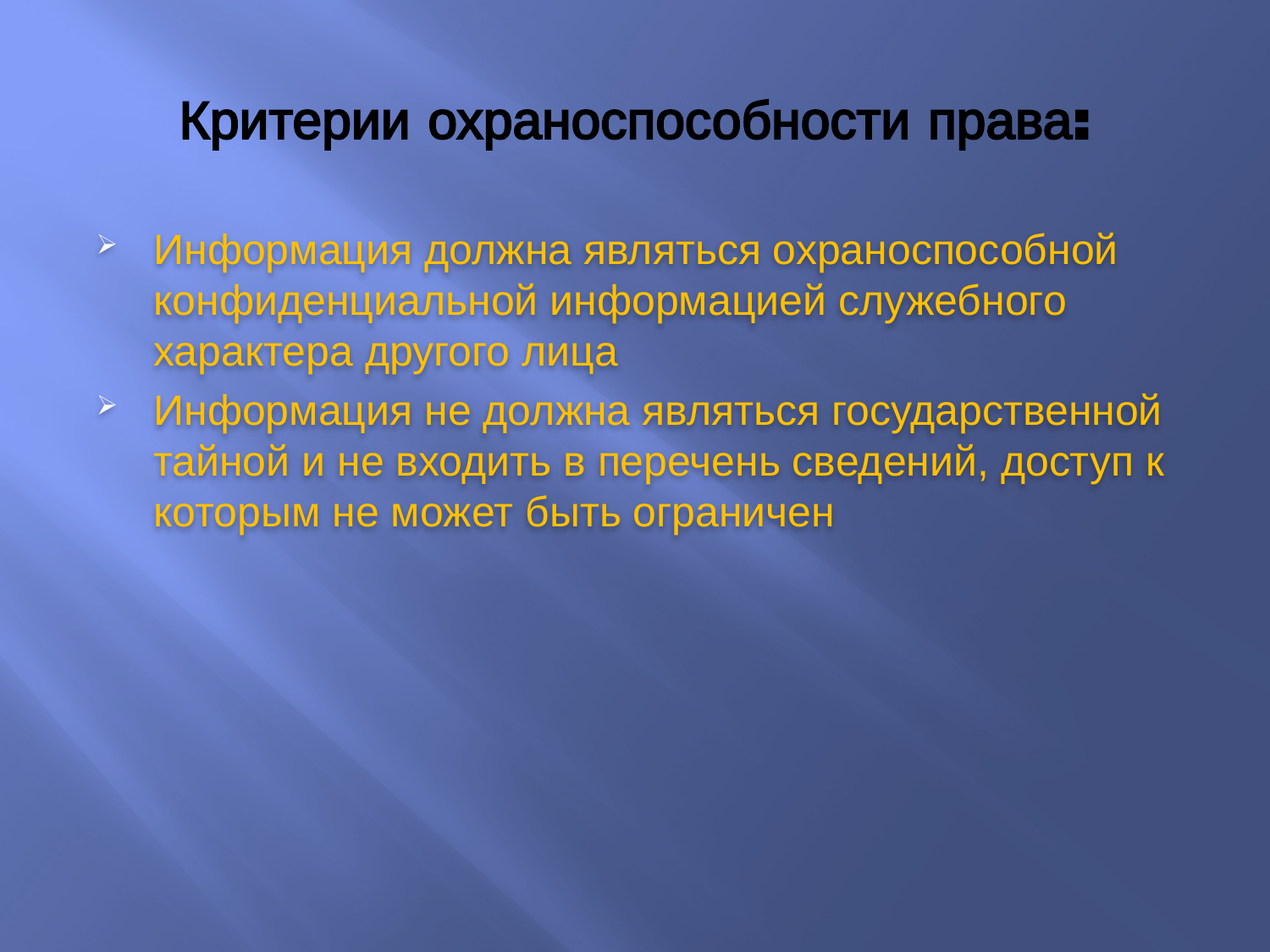

# Критерии охраноспособности права:
Информация должна являться охраноспособной конфиденциальной информацией служебного характера другого лица
Информация не должна являться государственной тайной и не входить в перечень сведений, доступ к которым не может быть ограничен